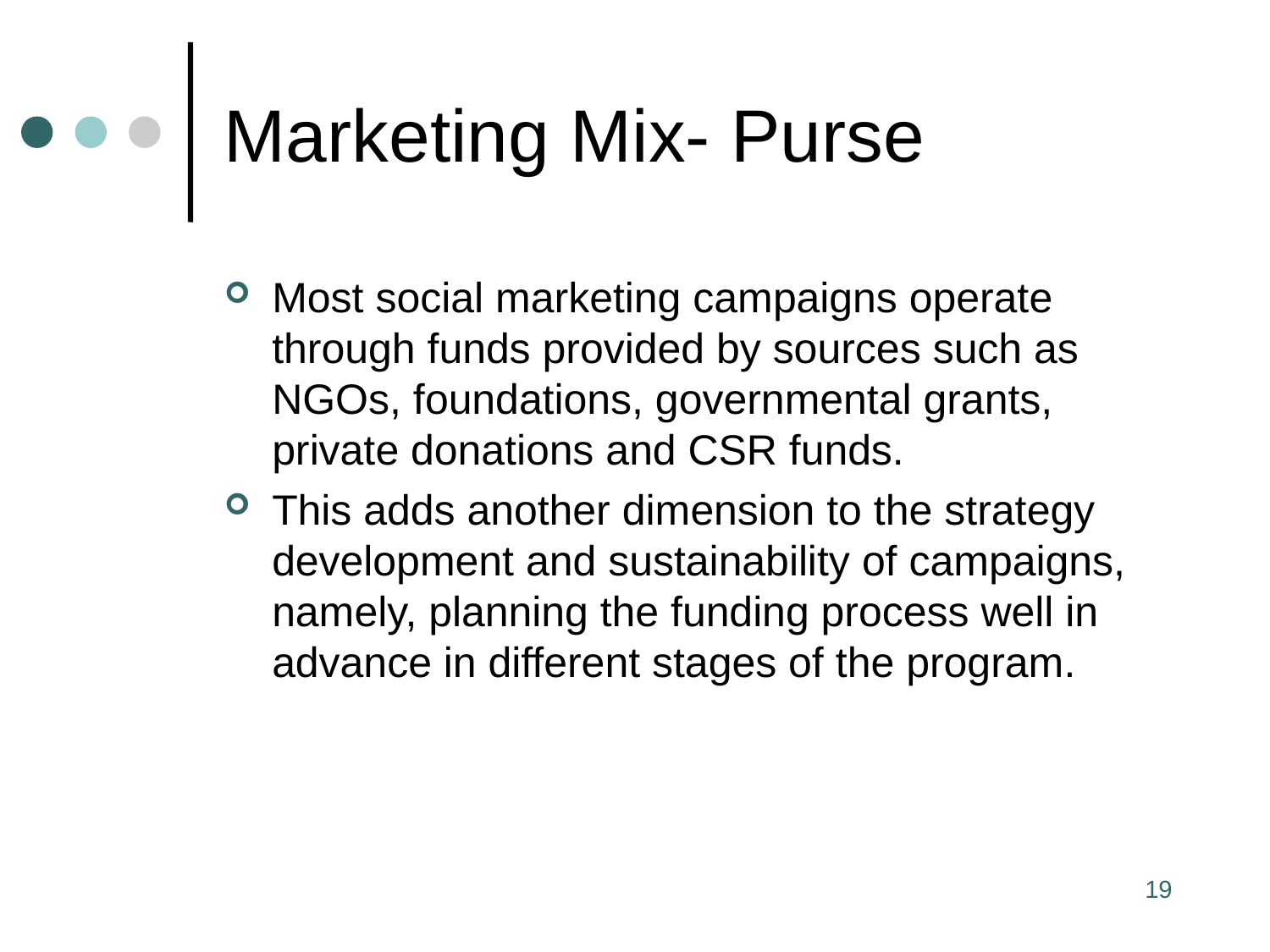

# Marketing Mix- Purse
Most social marketing campaigns operate through funds provided by sources such as NGOs, foundations, governmental grants, private donations and CSR funds.
This adds another dimension to the strategy development and sustainability of campaigns, namely, planning the funding process well in advance in different stages of the program.
19